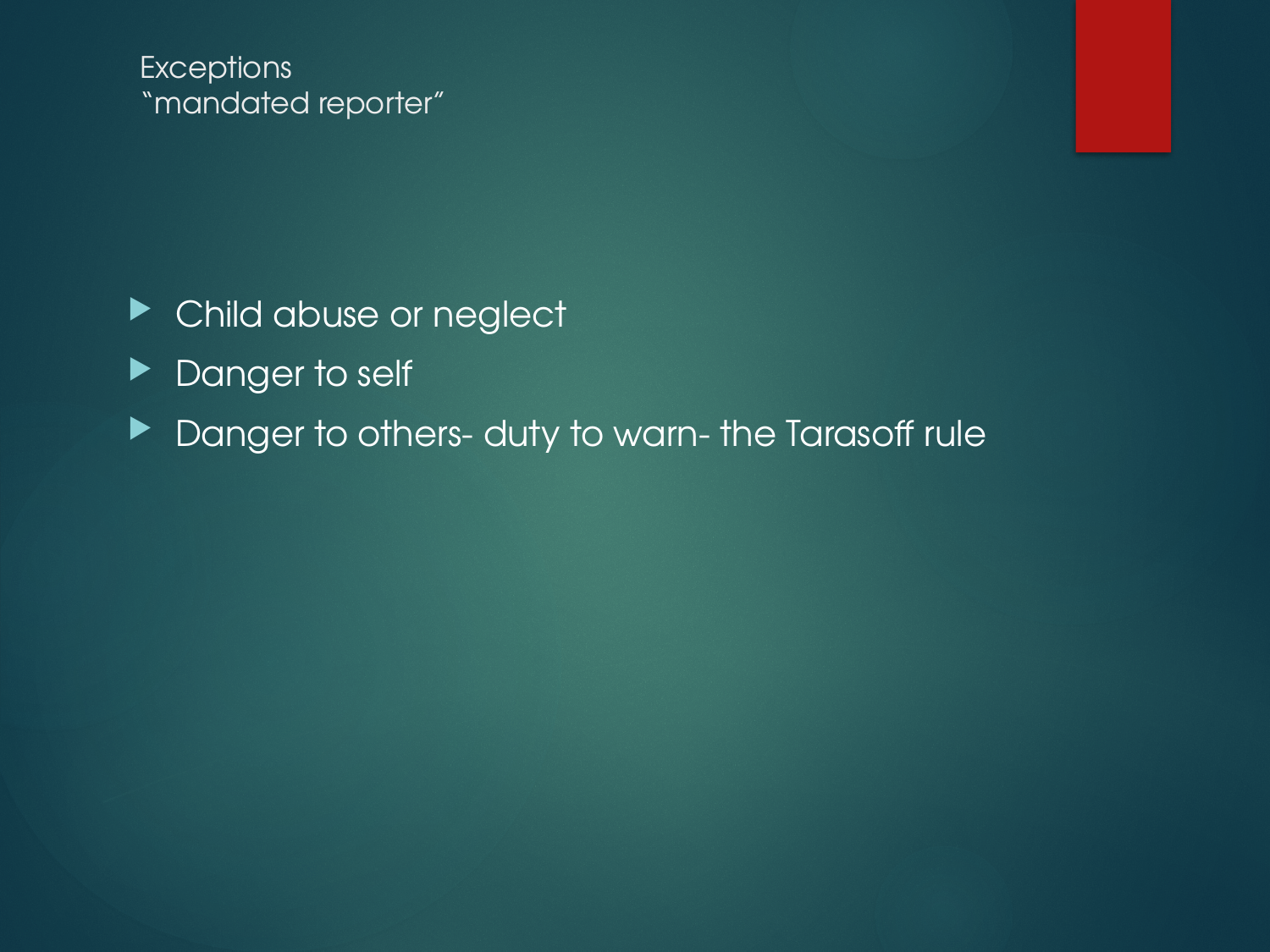

# Exceptions “mandated reporter”
Child abuse or neglect
Danger to self
Danger to others- duty to warn- the Tarasoff rule